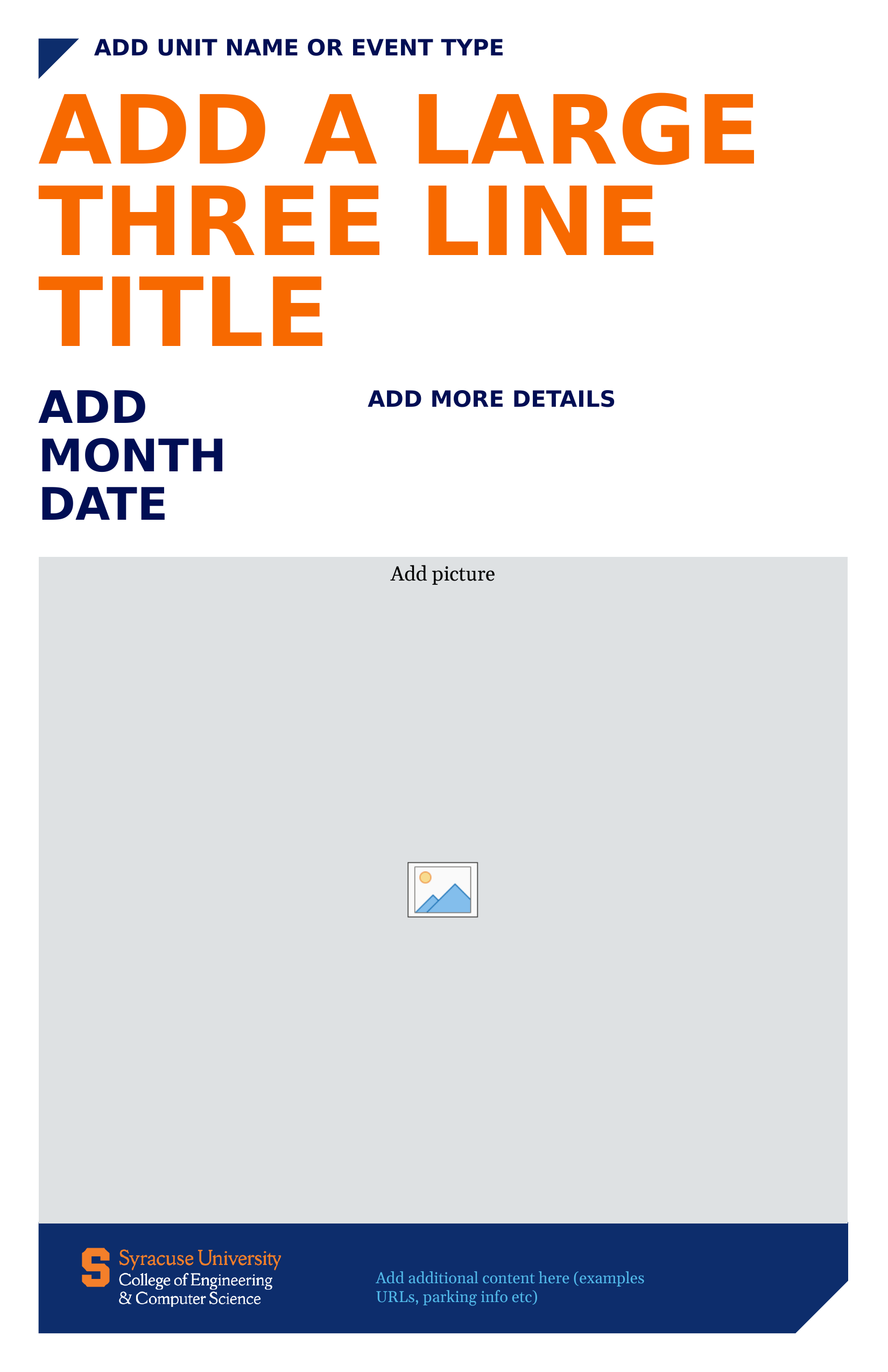

Add Unit Name Or Event Type
# Add a large three line title
Add month date
add more details

Add additional content here (examples URLs, parking info etc)